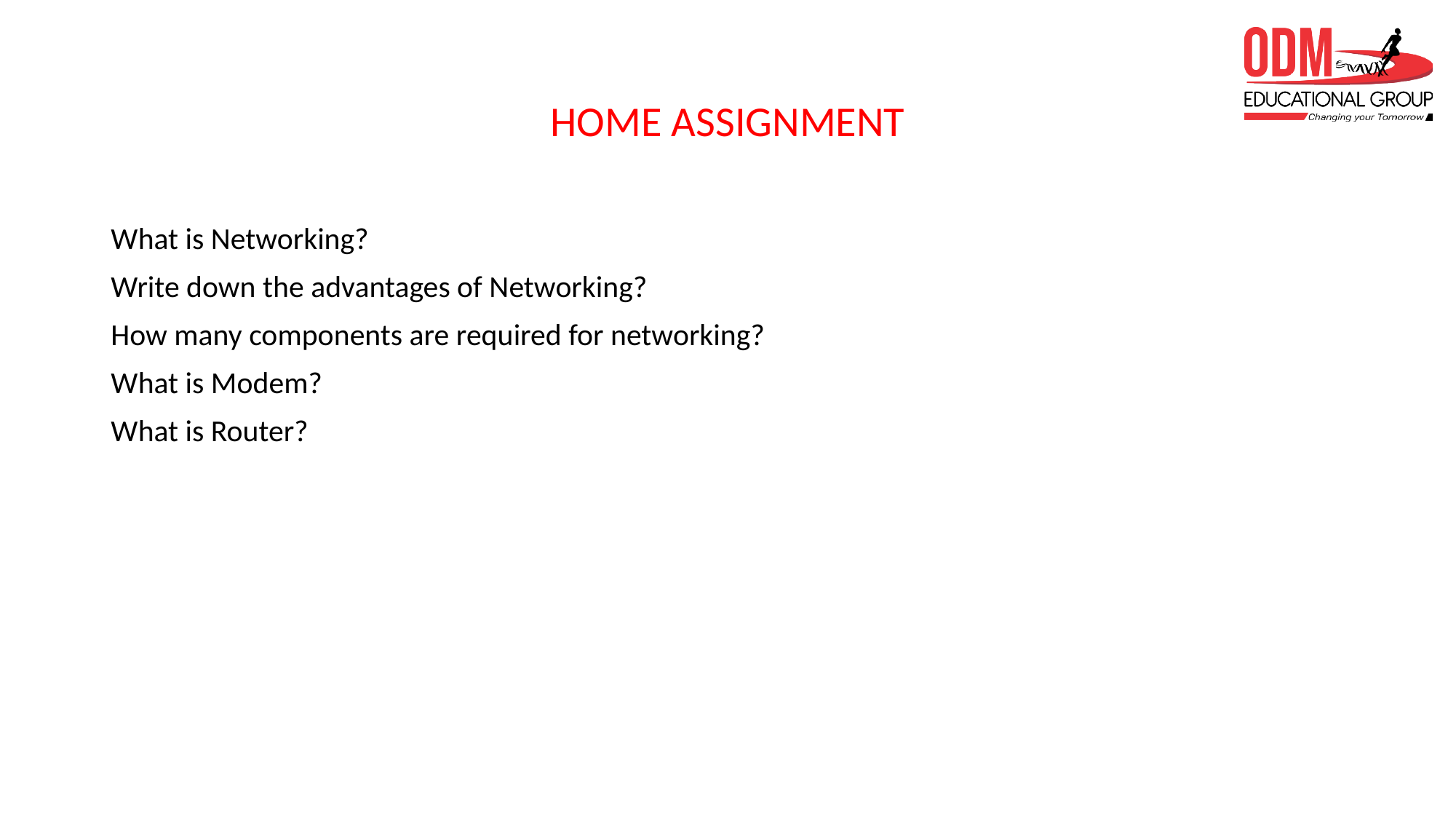

# HOME ASSIGNMENT
What is Networking?
Write down the advantages of Networking?
How many components are required for networking?
What is Modem?
What is Router?